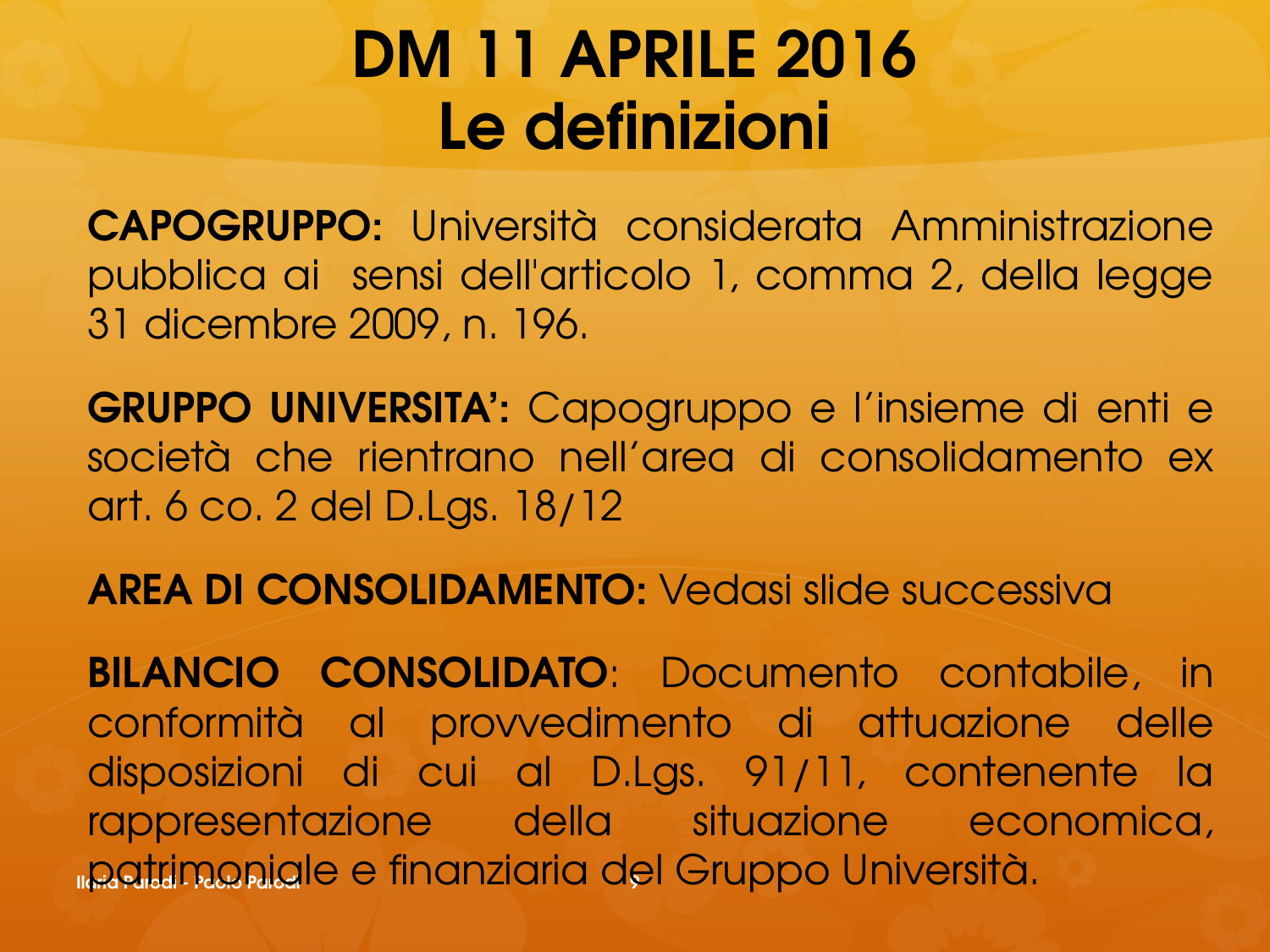

# DM 11 APRILE 2016 Le definizioni
CAPOGRUPPO: Università considerata Amministrazione pubblica ai  sensi dell'articolo 1, comma 2, della legge 31 dicembre 2009, n. 196.
GRUPPO UNIVERSITA’: Capogruppo e l’insieme di enti e società che rientrano nell’area di consolidamento ex art. 6 co. 2 del D.Lgs. 18/12
AREA DI CONSOLIDAMENTO: Vedasi slide successiva
BILANCIO CONSOLIDATO: Documento contabile, in conformità al provvedimento di attuazione delle disposizioni di cui al D.Lgs. 91/11, contenente la rappresentazione della situazione economica, patrimoniale e finanziaria del Gruppo Università.

Ilaria Parodi - Paolo Parodi
9